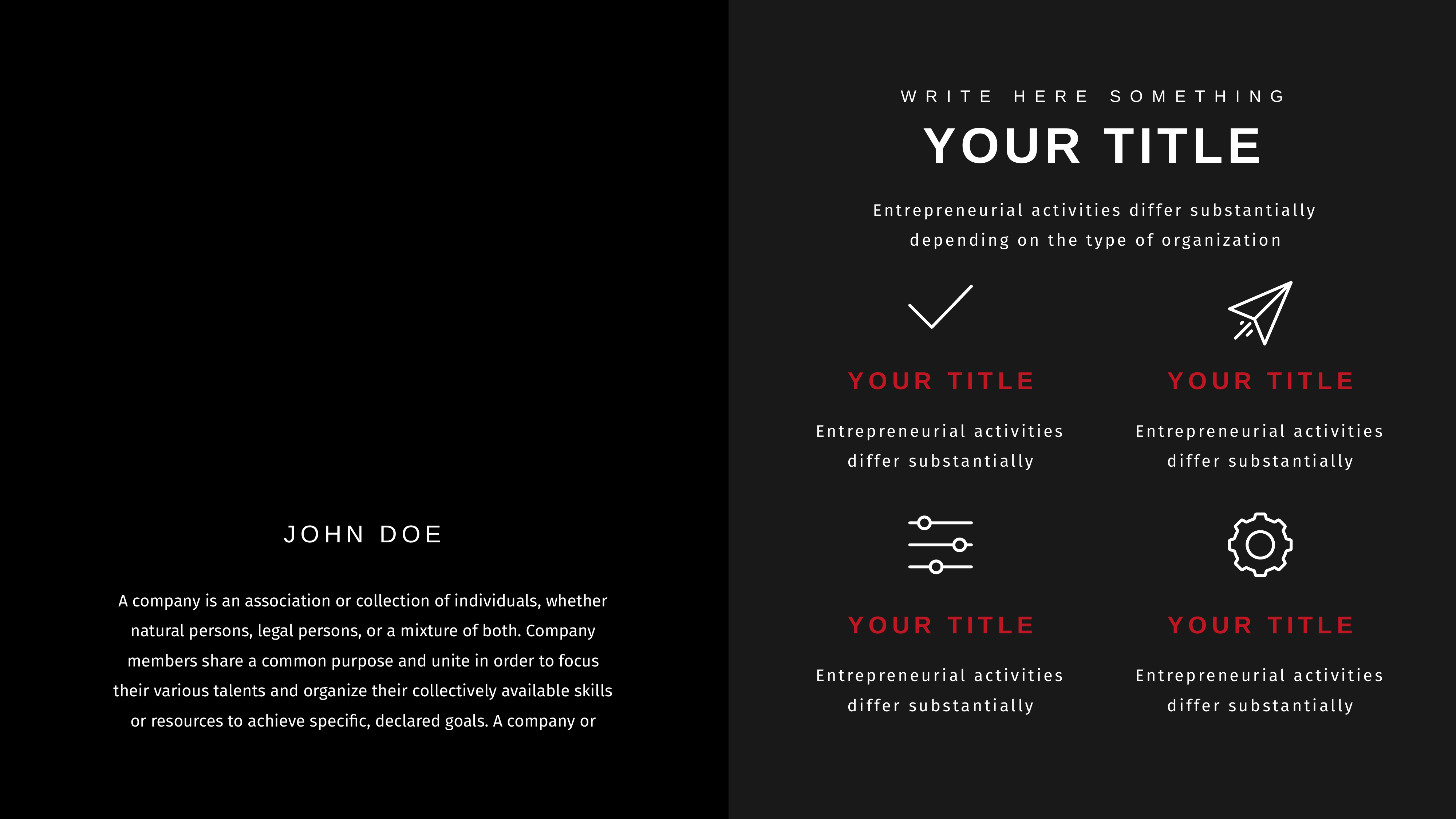

WRITE HERE SOMETHING
YOUR TITLE
Entrepreneurial activities differ substantially depending on the type of organization

YOUR TITLE
YOUR TITLE
Entrepreneurial activities differ substantially
Entrepreneurial activities differ substantially

JOHN DOE
A company is an association or collection of individuals, whether natural persons, legal persons, or a mixture of both. Company members share a common purpose and unite in order to focus their various talents and organize their collectively available skills or resources to achieve specific, declared goals. A company or

YOUR TITLE
YOUR TITLE
Entrepreneurial activities differ substantially
Entrepreneurial activities differ substantially